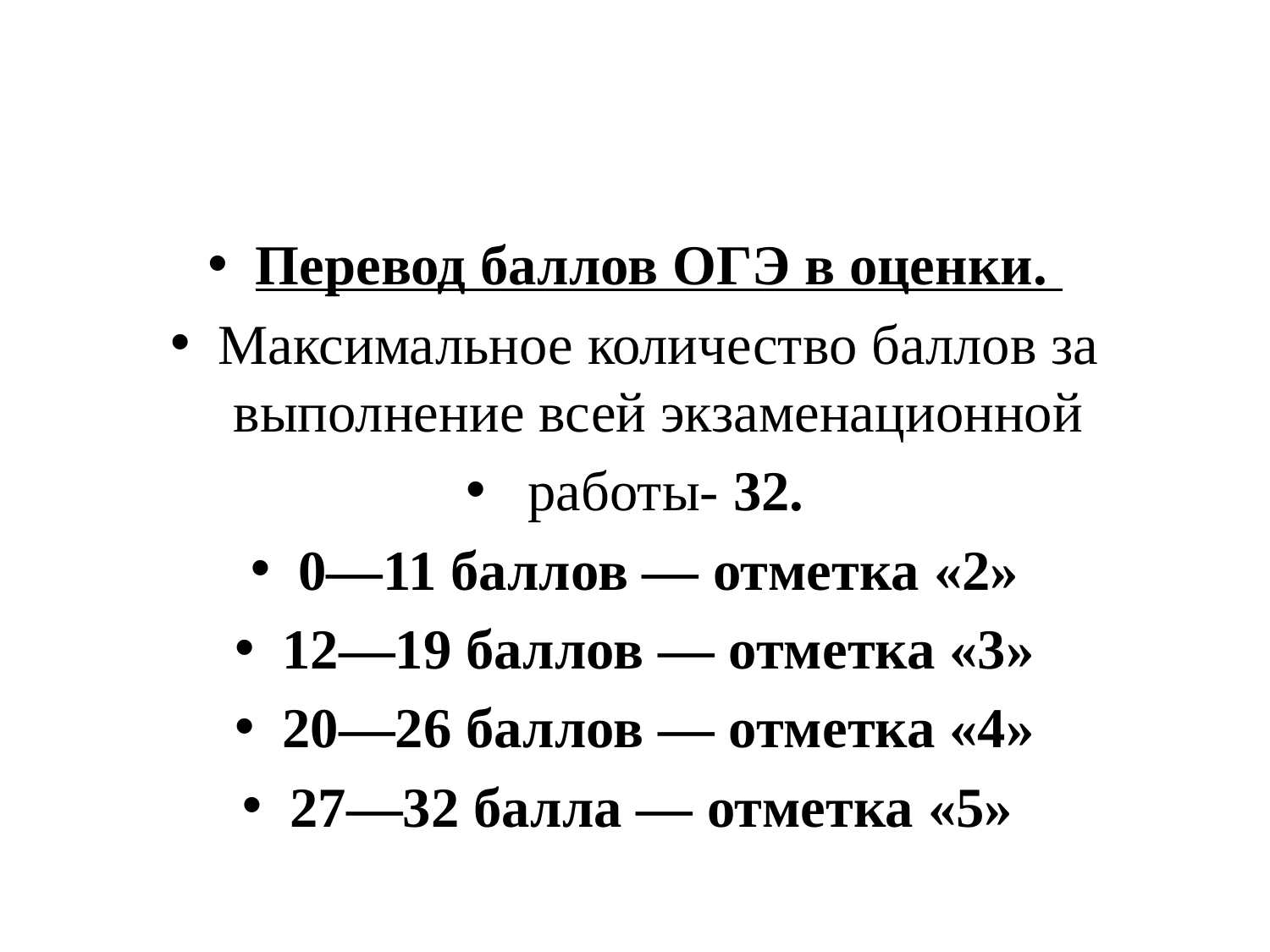

#
Перевод баллов ОГЭ в оценки.
Максимальное количество баллов за выполнение всей экзаменационной
 работы- 32.
0—11 баллов — отметка «2»
12—19 баллов — отметка «3»
20—26 баллов — отметка «4»
27—32 балла — отметка «5»